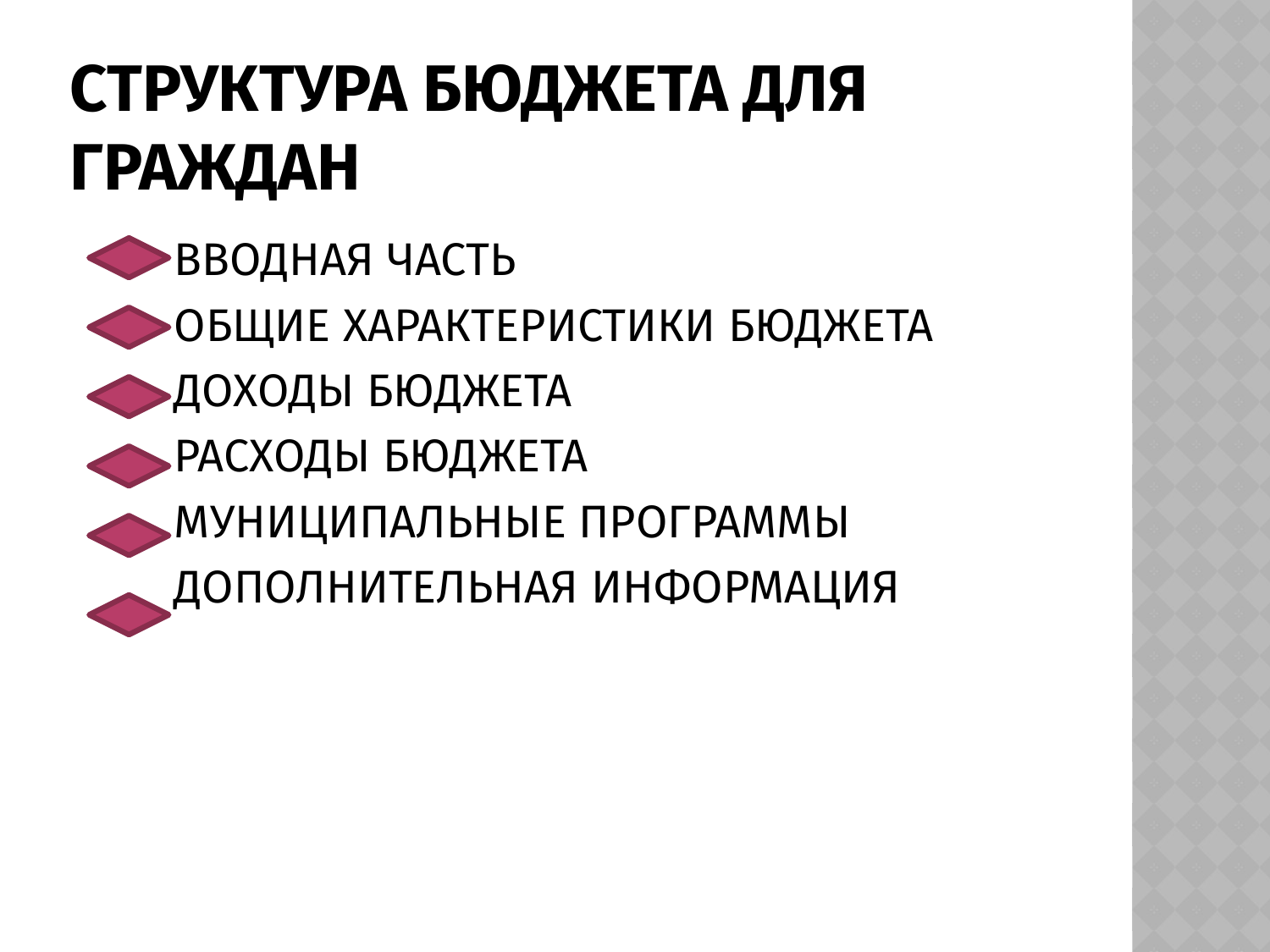

# СТРУКТУРА БЮДЖЕТА ДЛЯ ГРАЖДАН
        ВВОДНАЯ ЧАСТЬ
        ОБЩИЕ ХАРАКТЕРИСТИКИ БЮДЖЕТА
        ДОХОДЫ БЮДЖЕТА
        РАСХОДЫ БЮДЖЕТА
        МУНИЦИПАЛЬНЫЕ ПРОГРАММЫ
        ДОПОЛНИТЕЛЬНАЯ ИНФОРМАЦИЯ